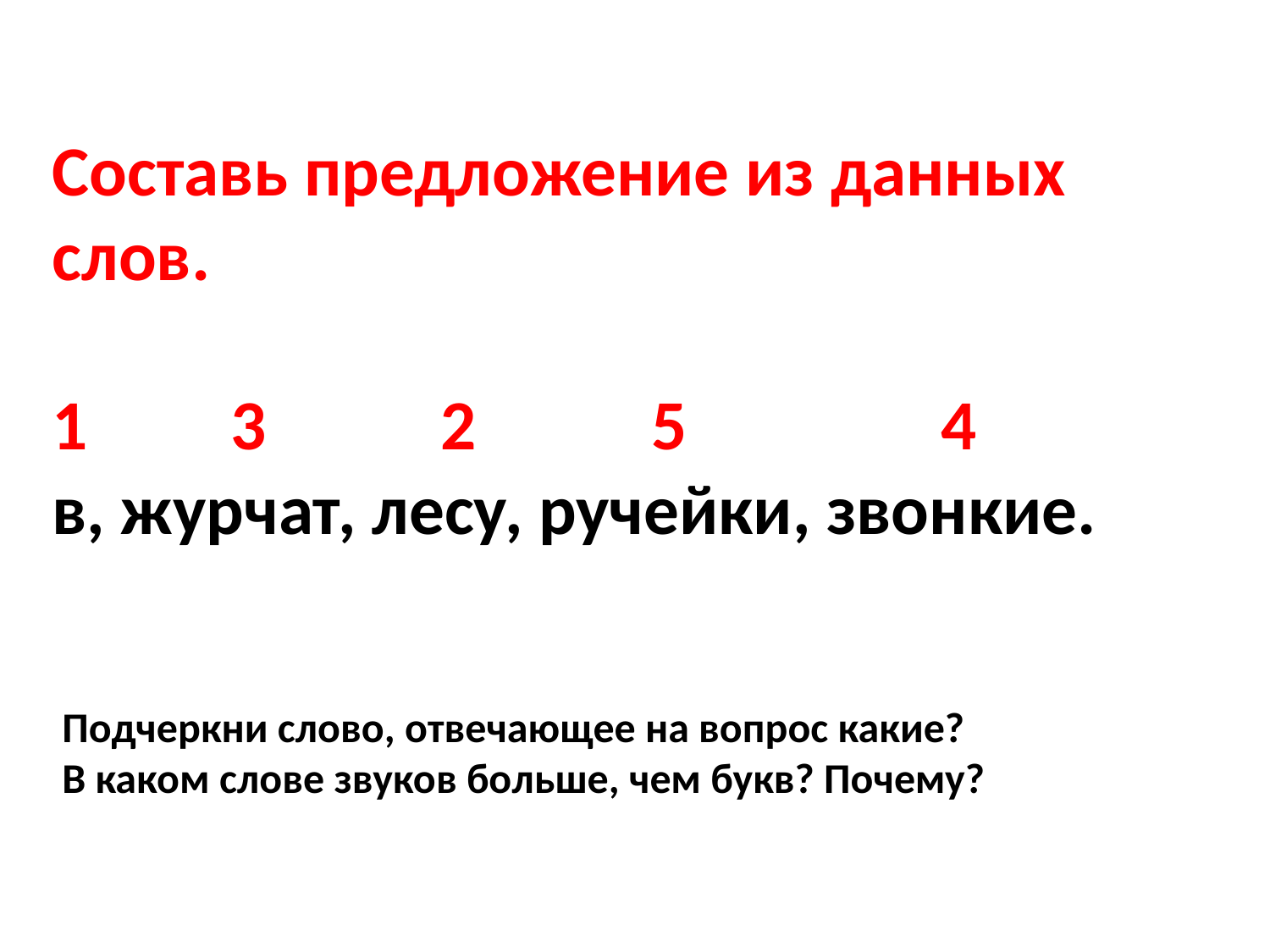

Составь предложение из данных слов.

1         3           2           5                4
в, журчат, лесу, ручейки, звонкие.
Подчеркни слово, отвечающее на вопрос какие?
В каком слове звуков больше, чем букв? Почему?